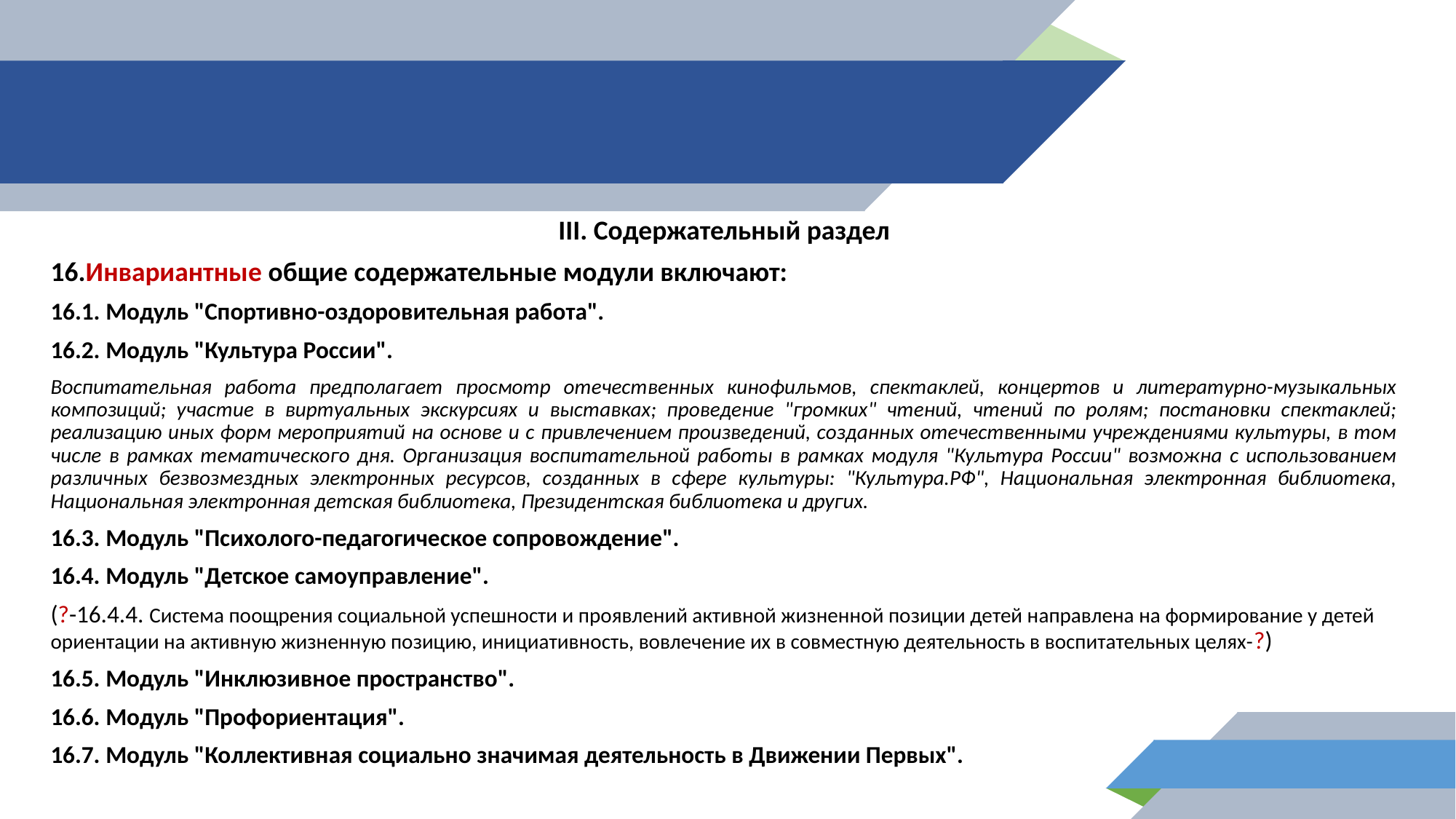

III. Содержательный раздел
16.Инвариантные общие содержательные модули включают:
16.1. Модуль "Спортивно-оздоровительная работа".
16.2. Модуль "Культура России".
Воспитательная работа предполагает просмотр отечественных кинофильмов, спектаклей, концертов и литературно-музыкальных композиций; участие в виртуальных экскурсиях и выставках; проведение "громких" чтений, чтений по ролям; постановки спектаклей; реализацию иных форм мероприятий на основе и с привлечением произведений, созданных отечественными учреждениями культуры, в том числе в рамках тематического дня. Организация воспитательной работы в рамках модуля "Культура России" возможна с использованием различных безвозмездных электронных ресурсов, созданных в сфере культуры: "Культура.РФ", Национальная электронная библиотека, Национальная электронная детская библиотека, Президентская библиотека и других.
16.3. Модуль "Психолого-педагогическое сопровождение".
16.4. Модуль "Детское самоуправление".
(?-16.4.4. Система поощрения социальной успешности и проявлений активной жизненной позиции детей направлена на формирование у детей ориентации на активную жизненную позицию, инициативность, вовлечение их в совместную деятельность в воспитательных целях-?)
16.5. Модуль "Инклюзивное пространство".
16.6. Модуль "Профориентация".
16.7. Модуль "Коллективная социально значимая деятельность в Движении Первых".